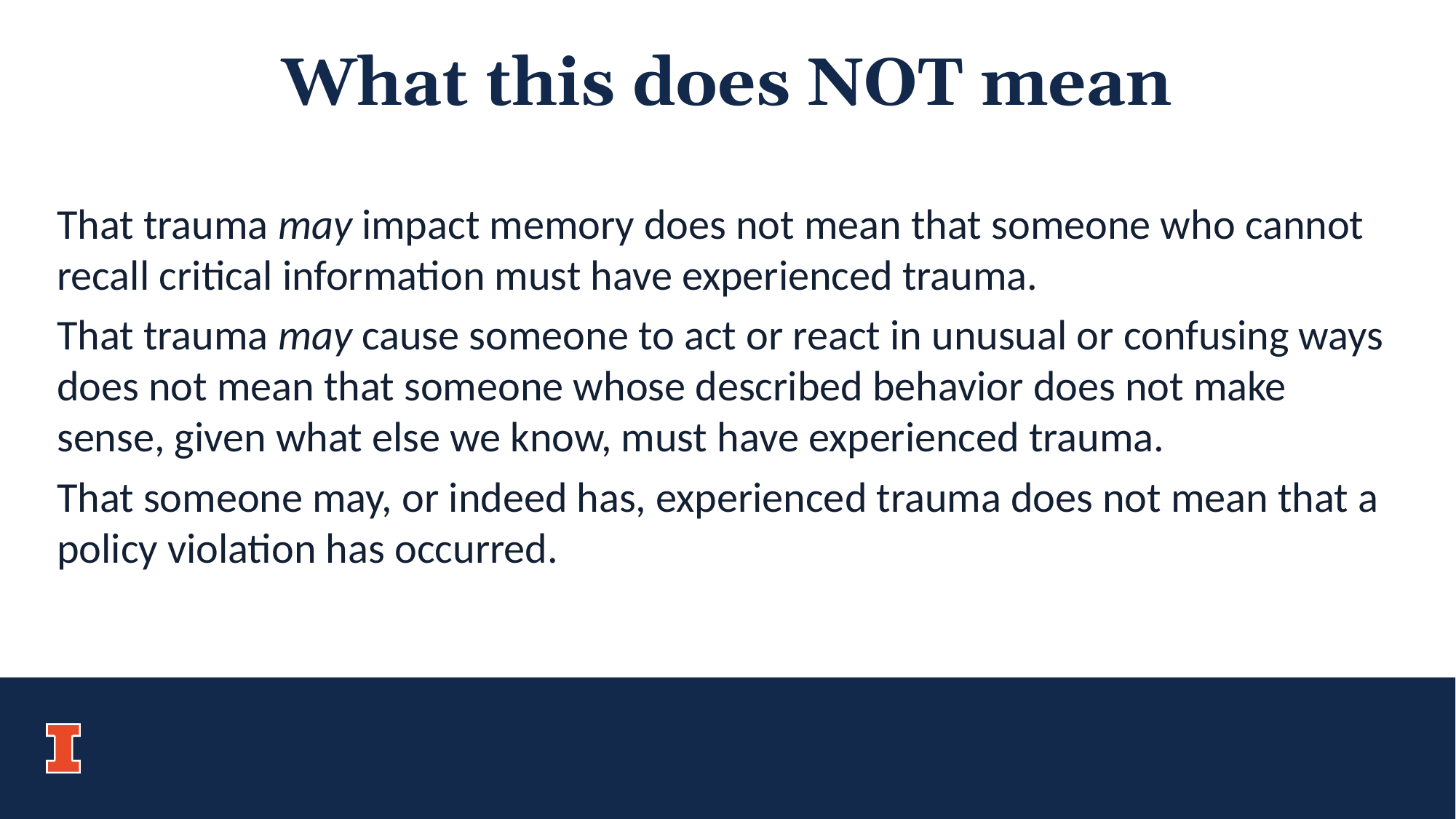

What this does NOT mean
That trauma may impact memory does not mean that someone who cannot recall critical information must have experienced trauma.
That trauma may cause someone to act or react in unusual or confusing ways does not mean that someone whose described behavior does not make sense, given what else we know, must have experienced trauma.
That someone may, or indeed has, experienced trauma does not mean that a policy violation has occurred.